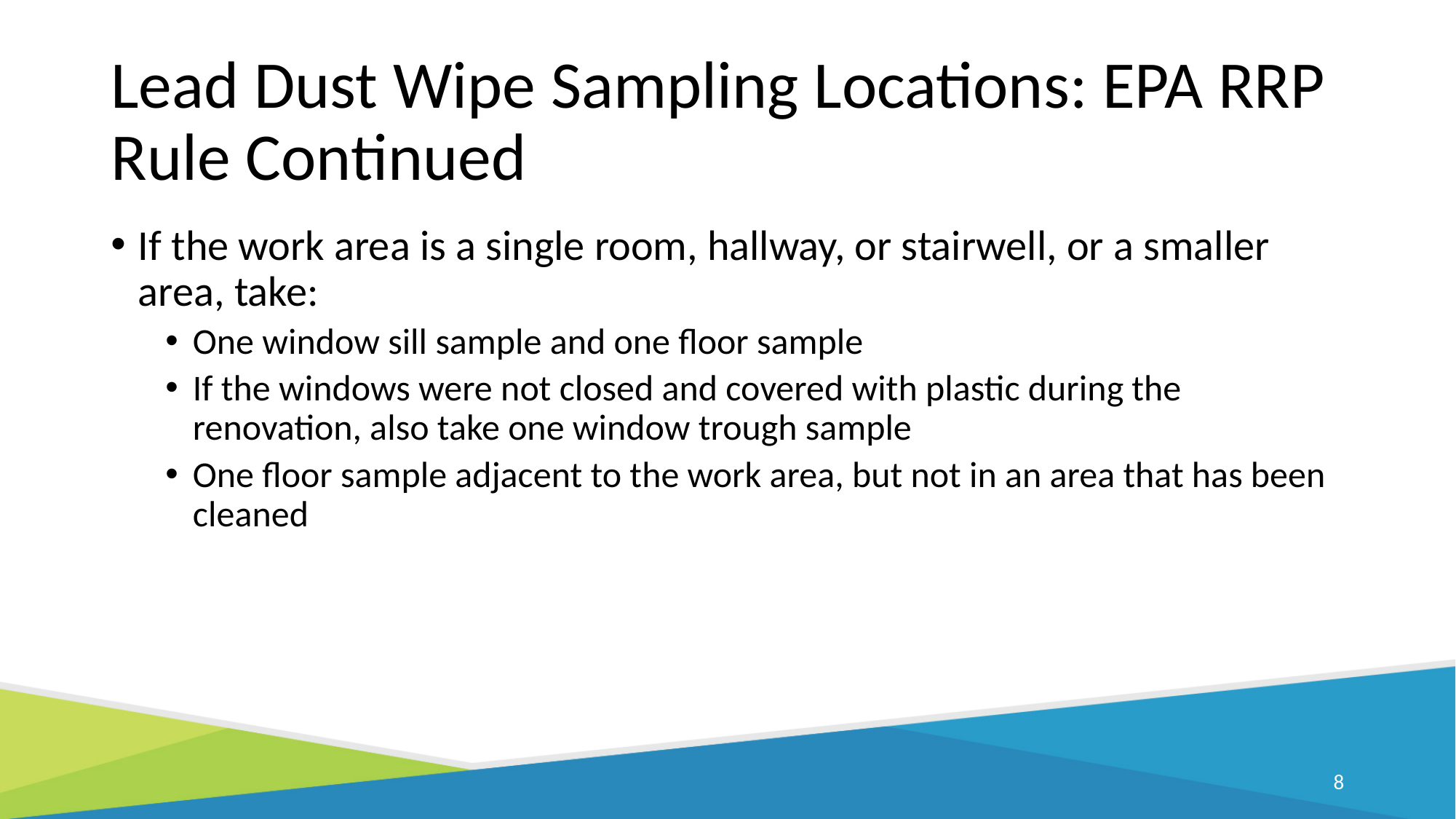

# Lead Dust Wipe Sampling Locations: EPA RRP Rule Continued
If the work area is a single room, hallway, or stairwell, or a smaller area, take:
One window sill sample and one floor sample
If the windows were not closed and covered with plastic during the renovation, also take one window trough sample
One floor sample adjacent to the work area, but not in an area that has been cleaned

8